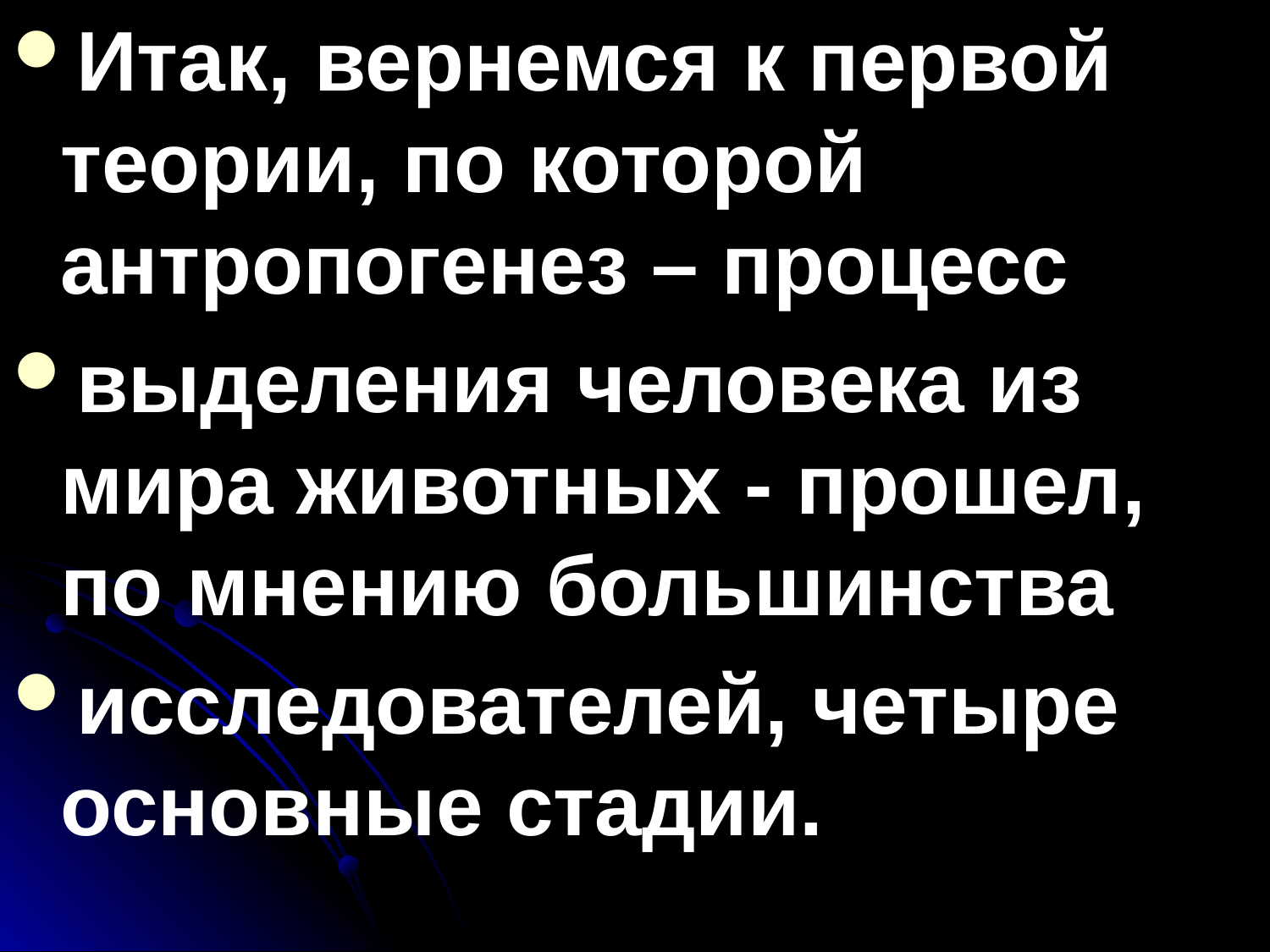

Итак, вернемся к первой теории, по которой антропогенез – процесс
выделения человека из мира животных - прошел, по мнению большинства
исследователей, четыре основные стадии.